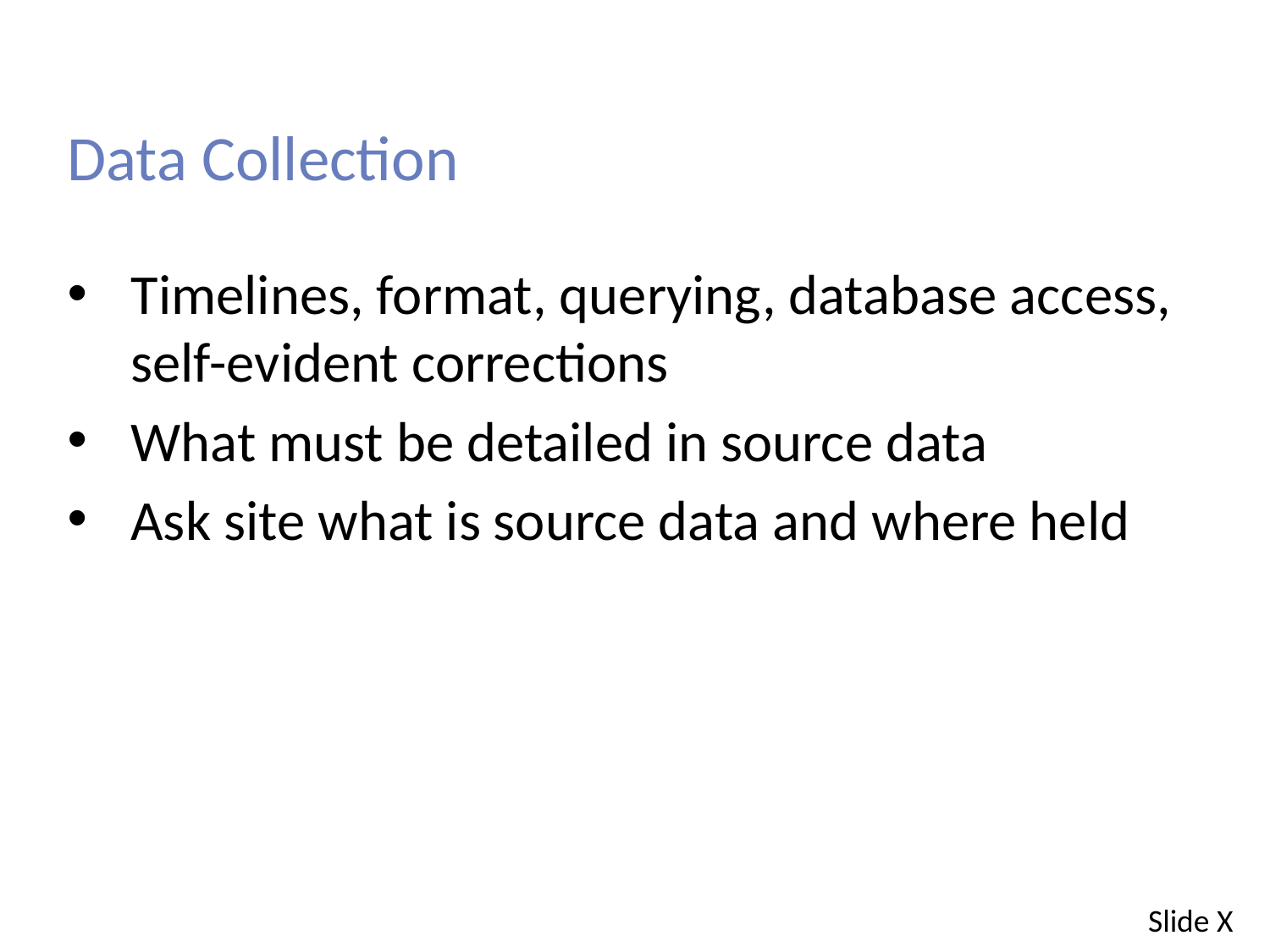

Data Collection
Timelines, format, querying, database access, self-evident corrections
What must be detailed in source data
Ask site what is source data and where held
Slide X